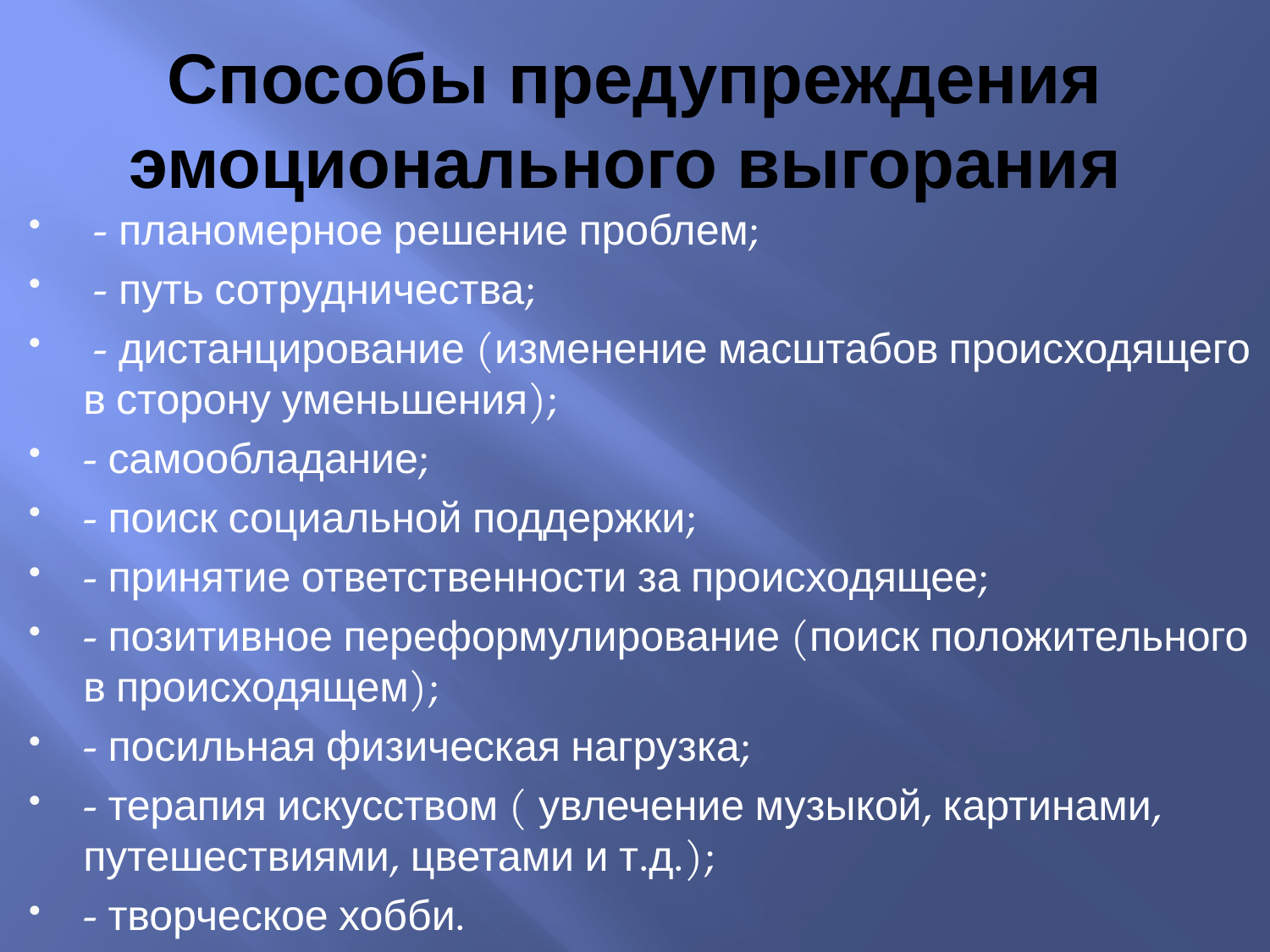

# Способы предупреждения эмоционального выгорания
 - планомерное решение проблем;
 - путь сотрудничества;
 - дистанцирование (изменение масштабов происходящего в сторону уменьшения);
- самообладание;
- поиск социальной поддержки;
- принятие ответственности за происходящее;
- позитивное переформулирование (поиск положительного в происходящем);
- посильная физическая нагрузка;
- терапия искусством ( увлечение музыкой, картинами, путешествиями, цветами и т.д.);
- творческое хобби.